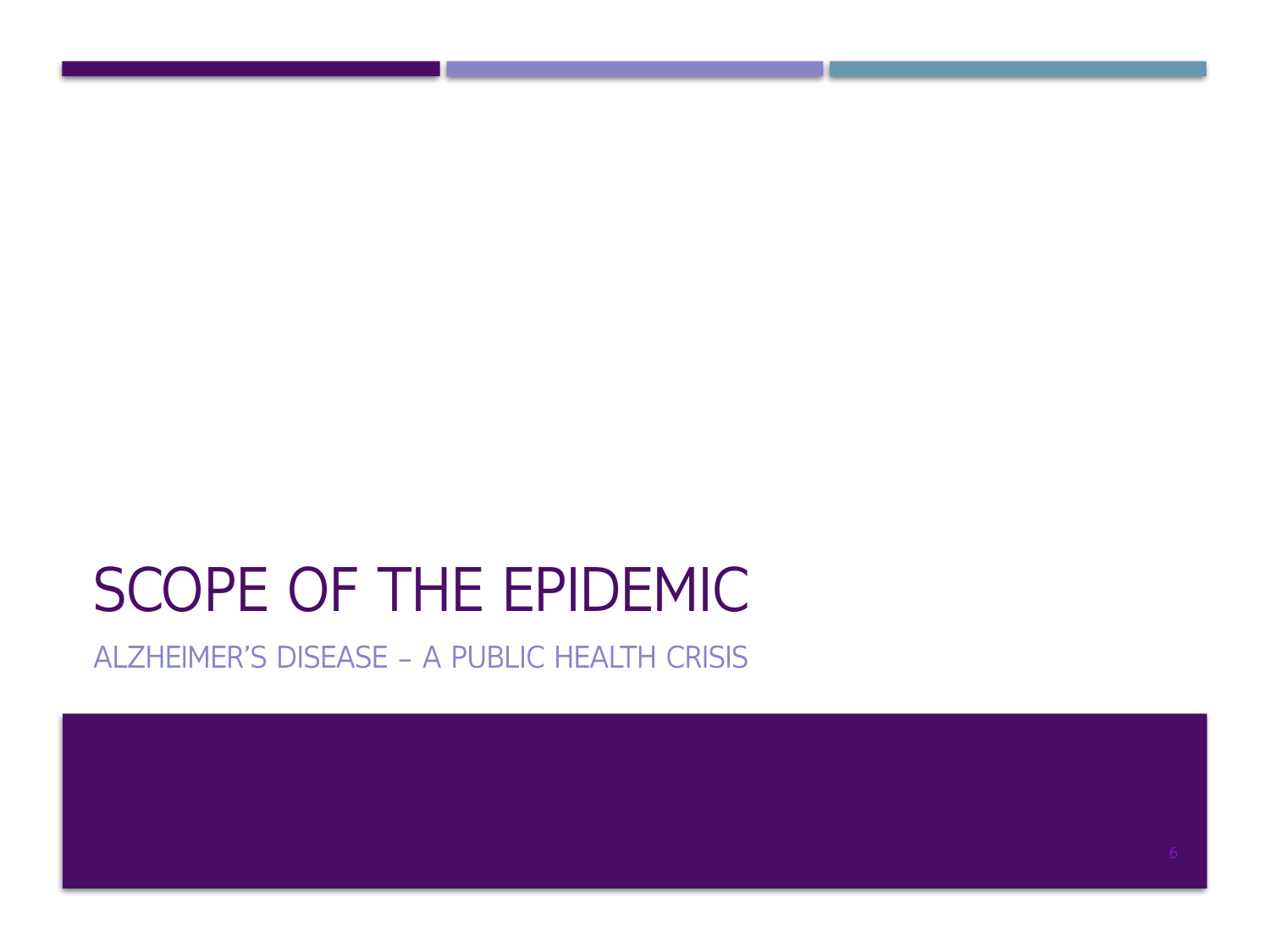

# Scope of the Epidemic
Alzheimer’s Disease – A Public Health Crisis
6